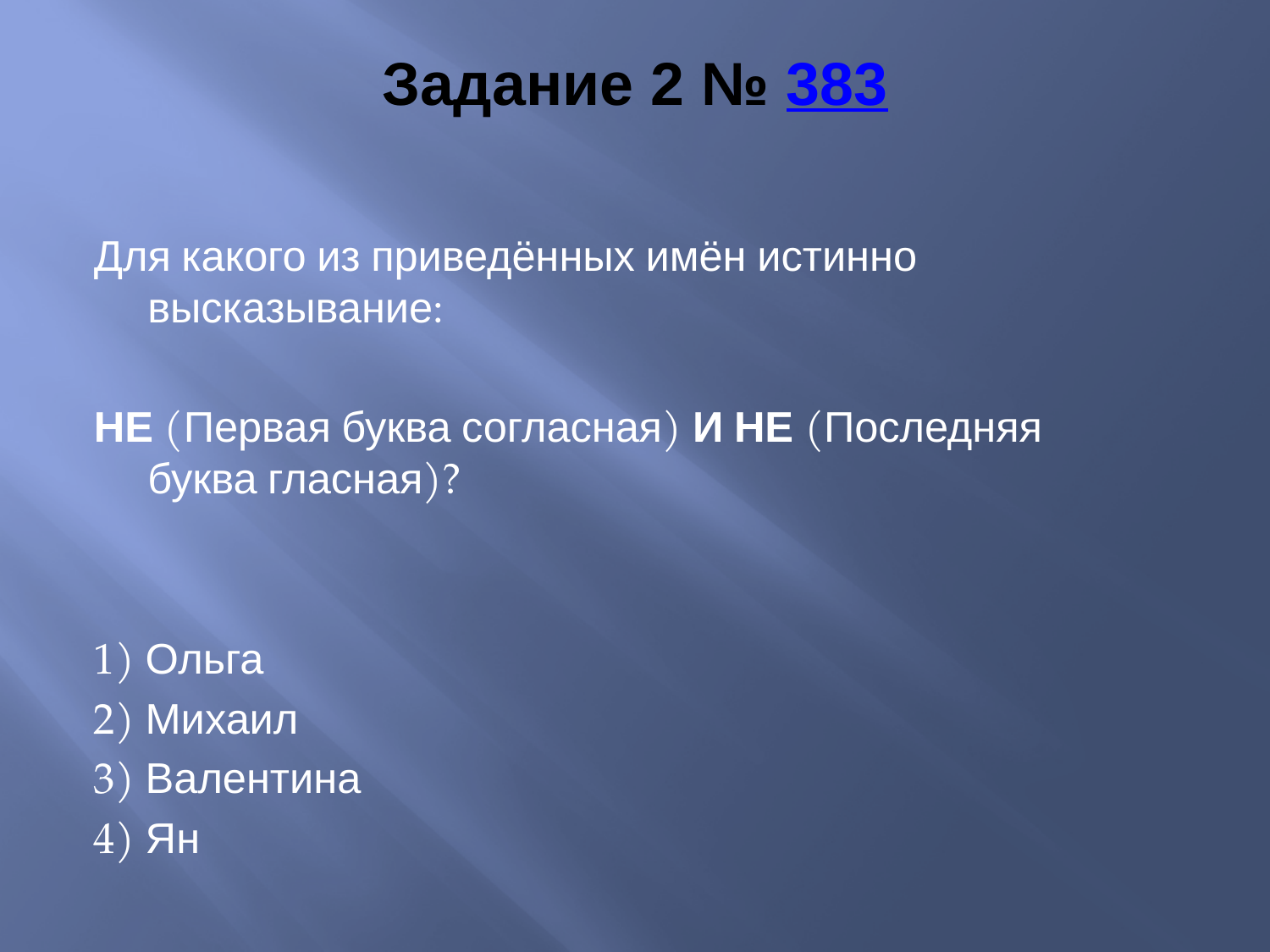

# Задание 2 № 383
Для какого из приведённых имён истинно высказывание:

НЕ (Первая буква согласная) И НЕ (Последняя буква гласная)?

1) Ольга
2) Михаил
3) Валентина
4) Ян